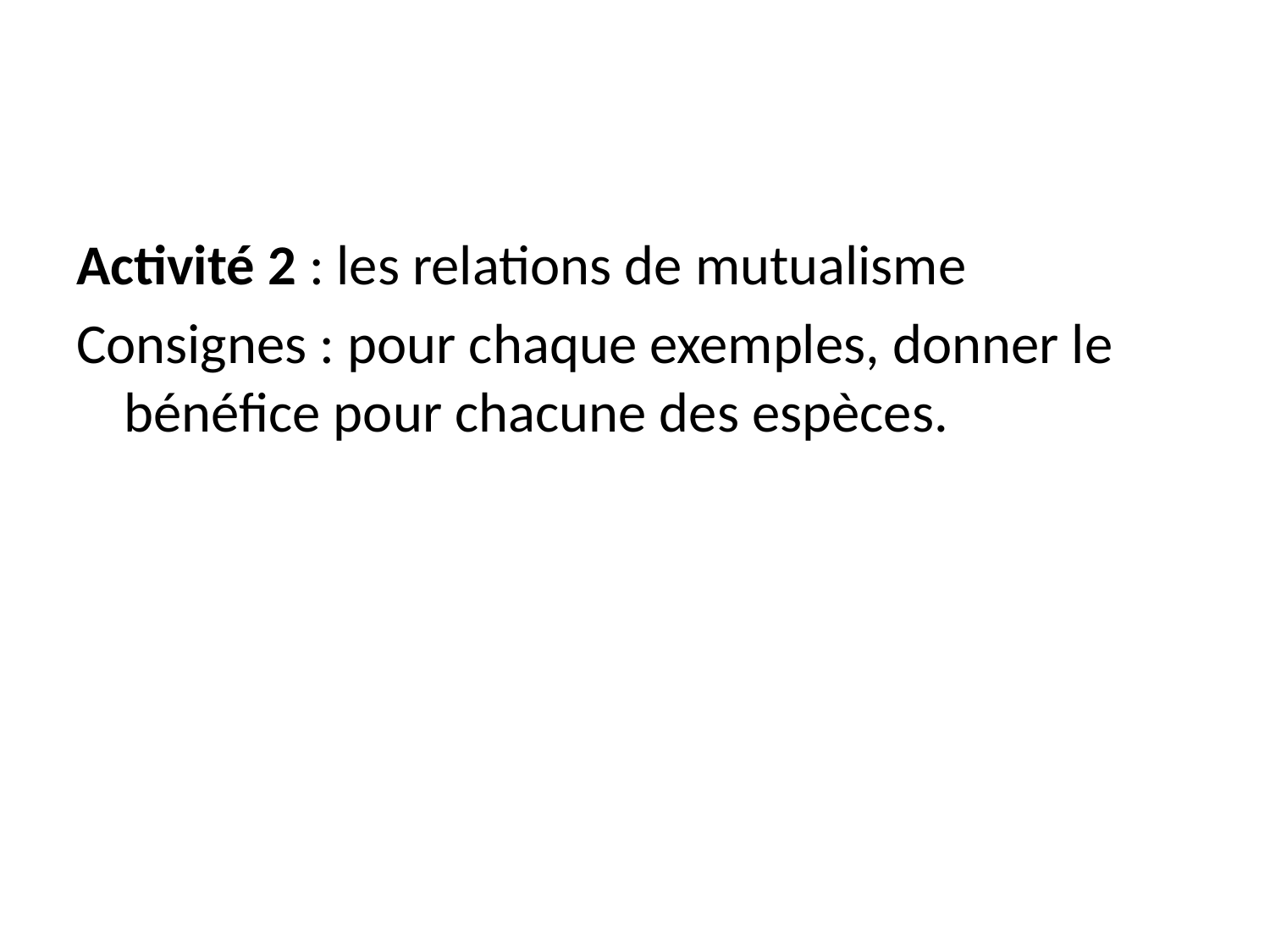

#
Activité 2 : les relations de mutualisme
Consignes : pour chaque exemples, donner le bénéfice pour chacune des espèces.